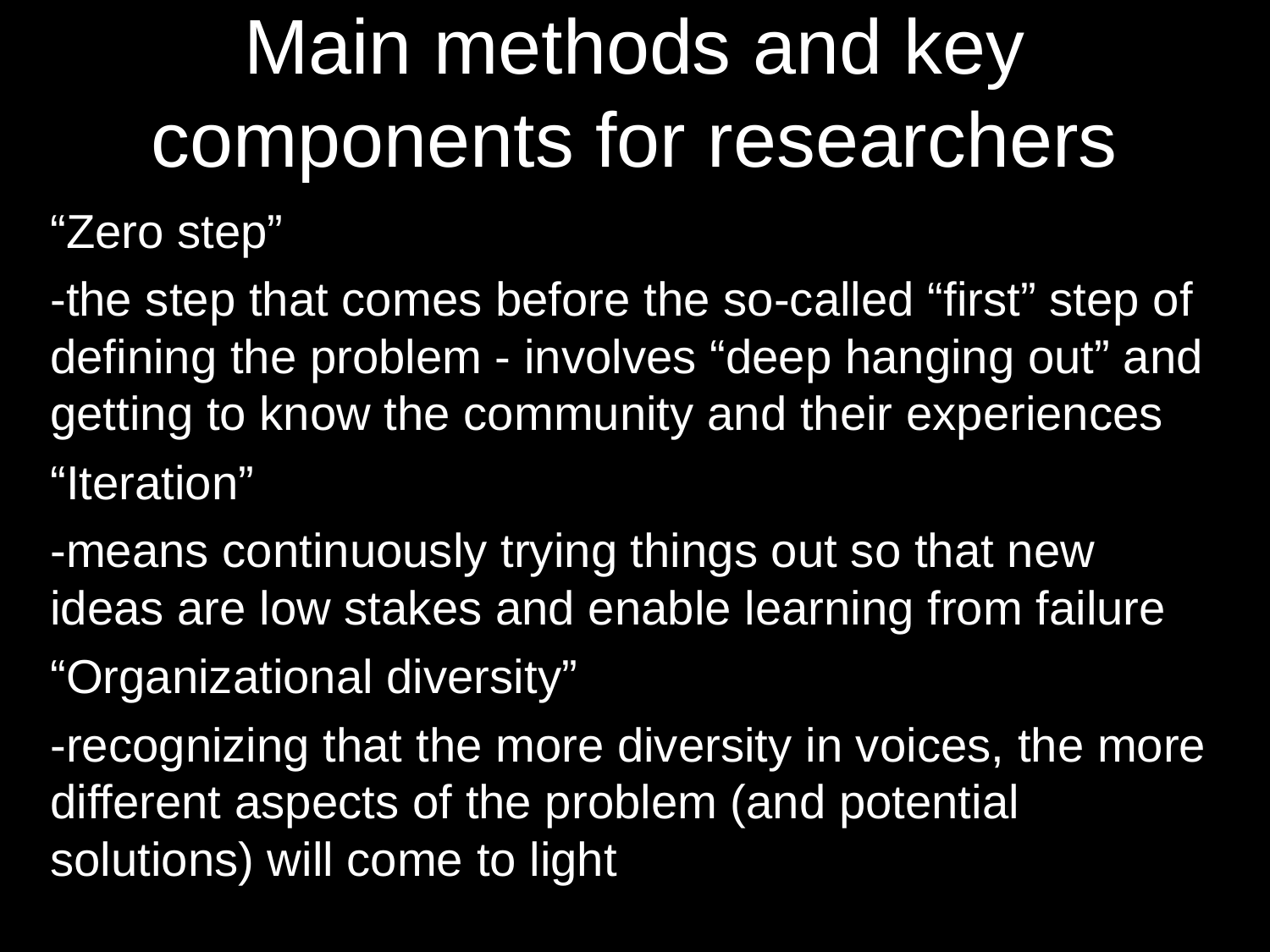

# Main methods and key components for researchers
“Zero step”
-the step that comes before the so-called “first” step of defining the problem - involves “deep hanging out” and getting to know the community and their experiences
“Iteration”
-means continuously trying things out so that new ideas are low stakes and enable learning from failure
“Organizational diversity”
-recognizing that the more diversity in voices, the more different aspects of the problem (and potential solutions) will come to light